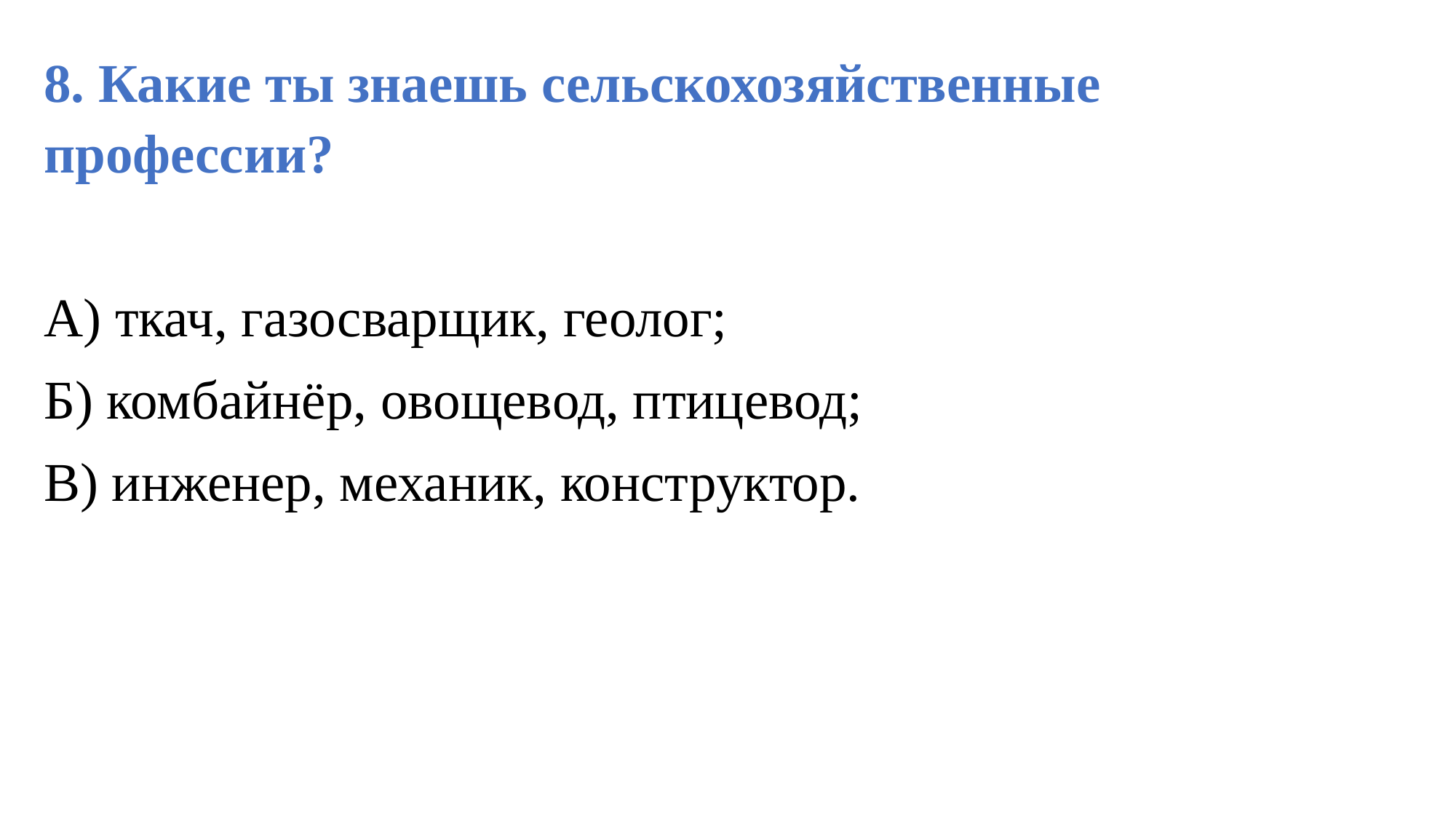

8. Какие ты знаешь сельскохозяйственные профессии?

А) ткач, газосварщик, геолог;
Б) комбайнёр, овощевод, птицевод;
В) инженер, механик, конструктор.